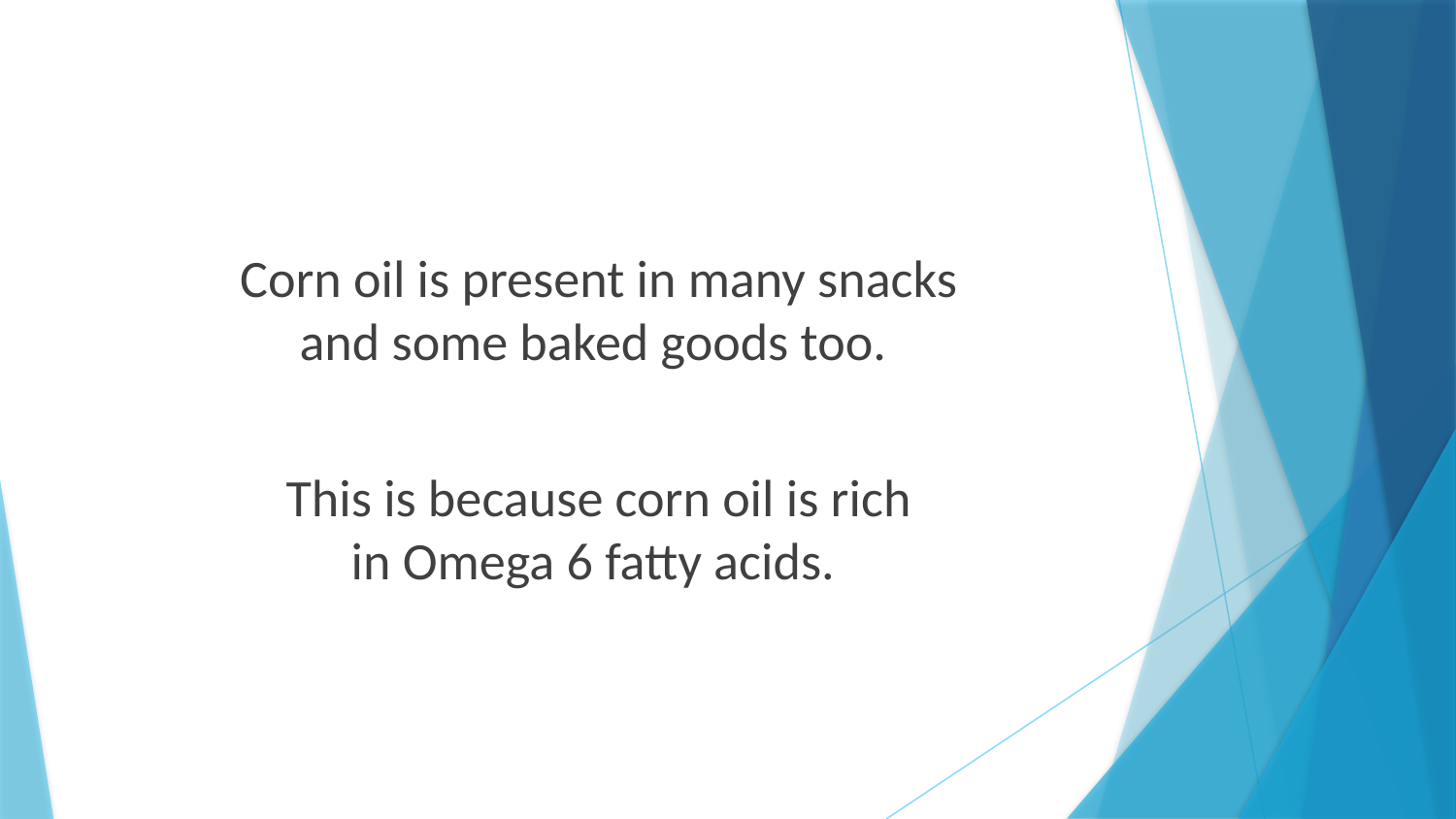

Corn oil is present in many snacks
and some baked goods too.

This is because corn oil is rich
in Omega 6 fatty acids.